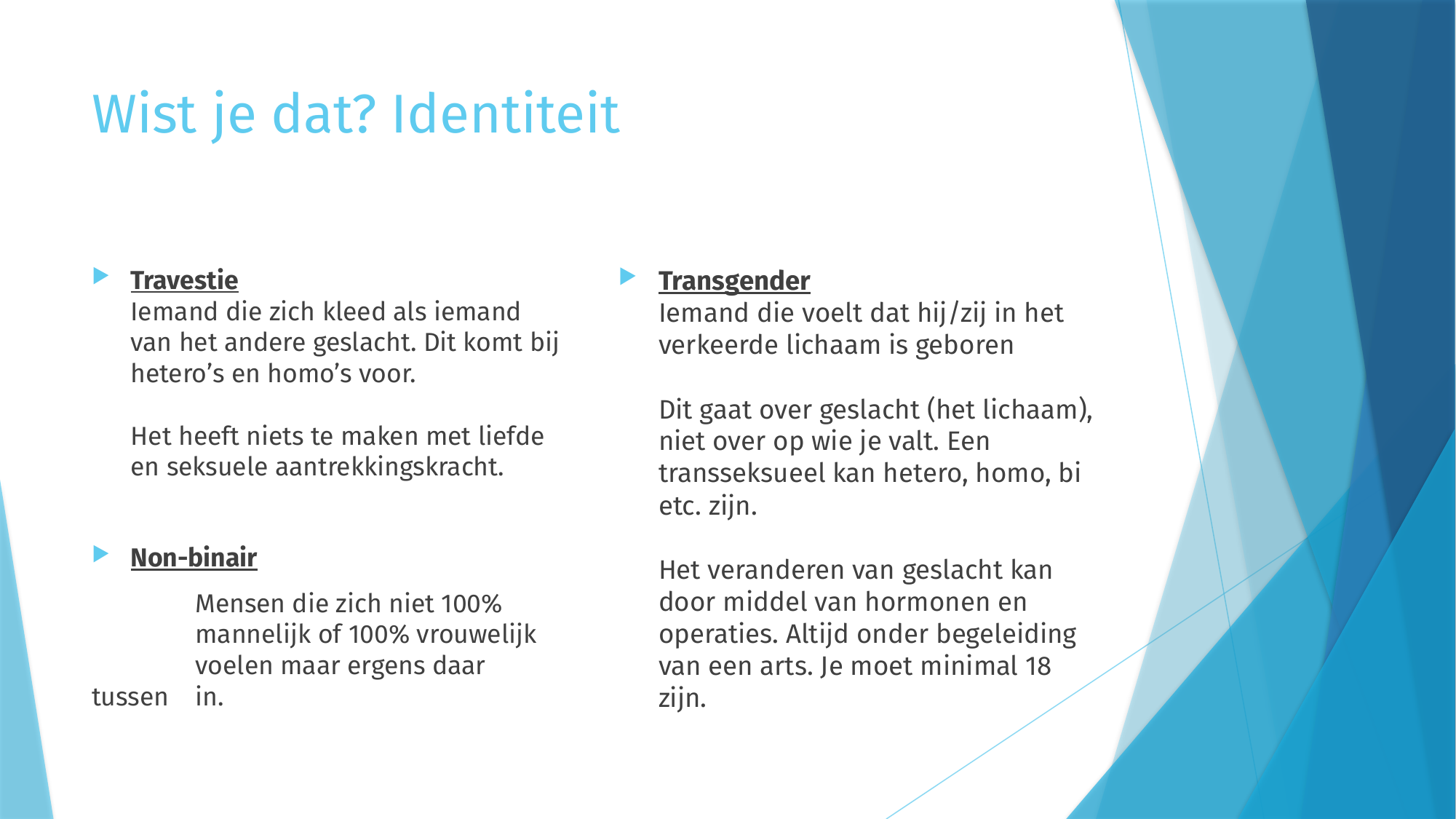

# Wist je dat? Identiteit
Travestie
Iemand die zich kleed als iemand van het andere geslacht. Dit komt bij hetero’s en homo’s voor.
Het heeft niets te maken met liefde en seksuele aantrekkingskracht.

Non-binair
	Mensen die zich niet 100% 	mannelijk of 100% vrouwelijk 	voelen maar ergens daar tussen 	in.
Transgender
Iemand die voelt dat hij/zij in het verkeerde lichaam is geboren
Dit gaat over geslacht (het lichaam), niet over op wie je valt. Een transseksueel kan hetero, homo, bi etc. zijn.
Het veranderen van geslacht kan door middel van hormonen en operaties. Altijd onder begeleiding van een arts. Je moet minimal 18 zijn.